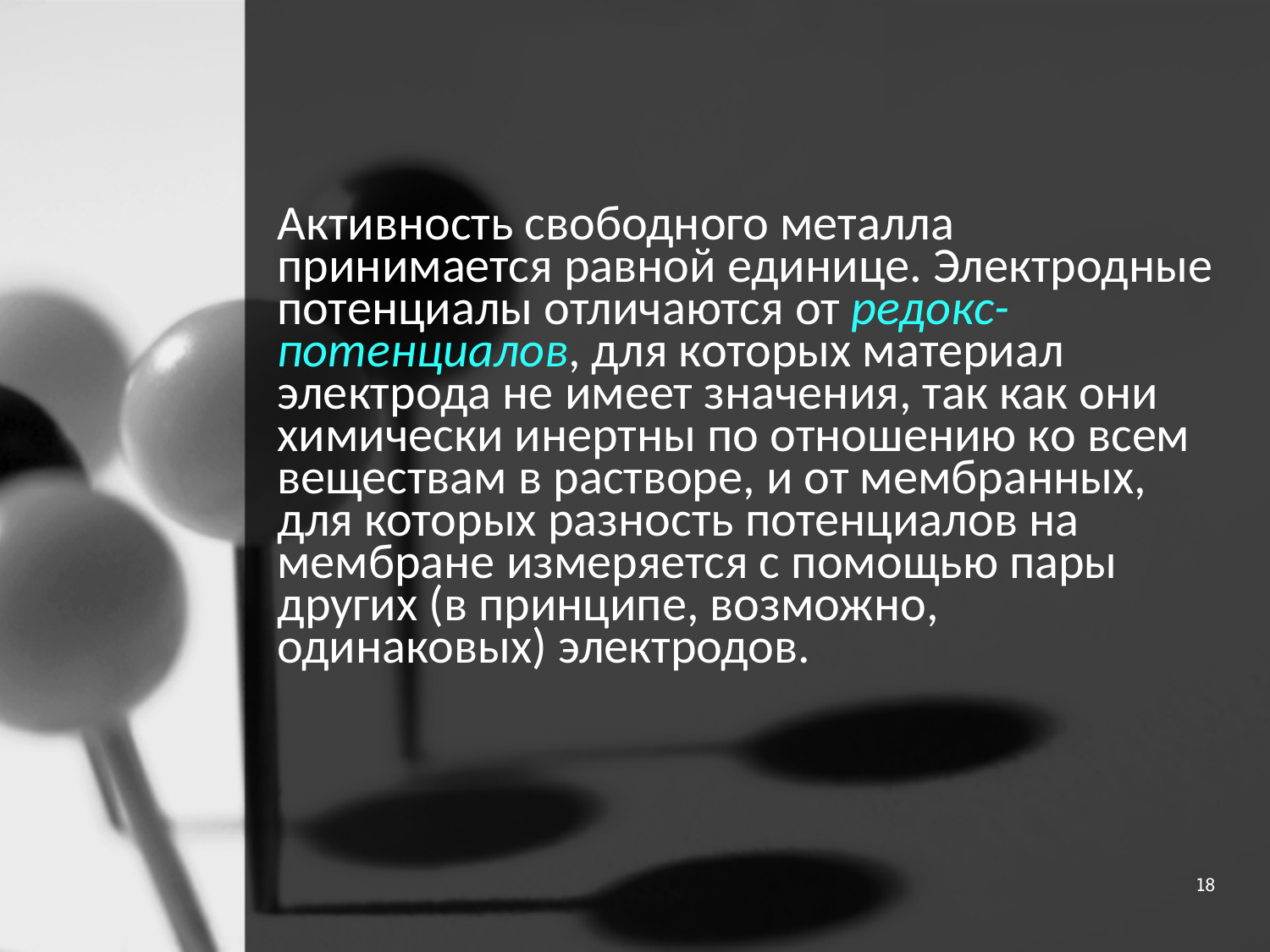

Активность свободного металла принимается равной единице. Электродные потенциалы отличаются от редокс-потенциалов, для которых материал электрода не имеет значения, так как они химически инертны по отношению ко всем веществам в растворе, и от мембранных, для которых разность потенциалов на мембране измеряется с помощью пары других (в принципе, возможно, одинаковых) электродов.
18